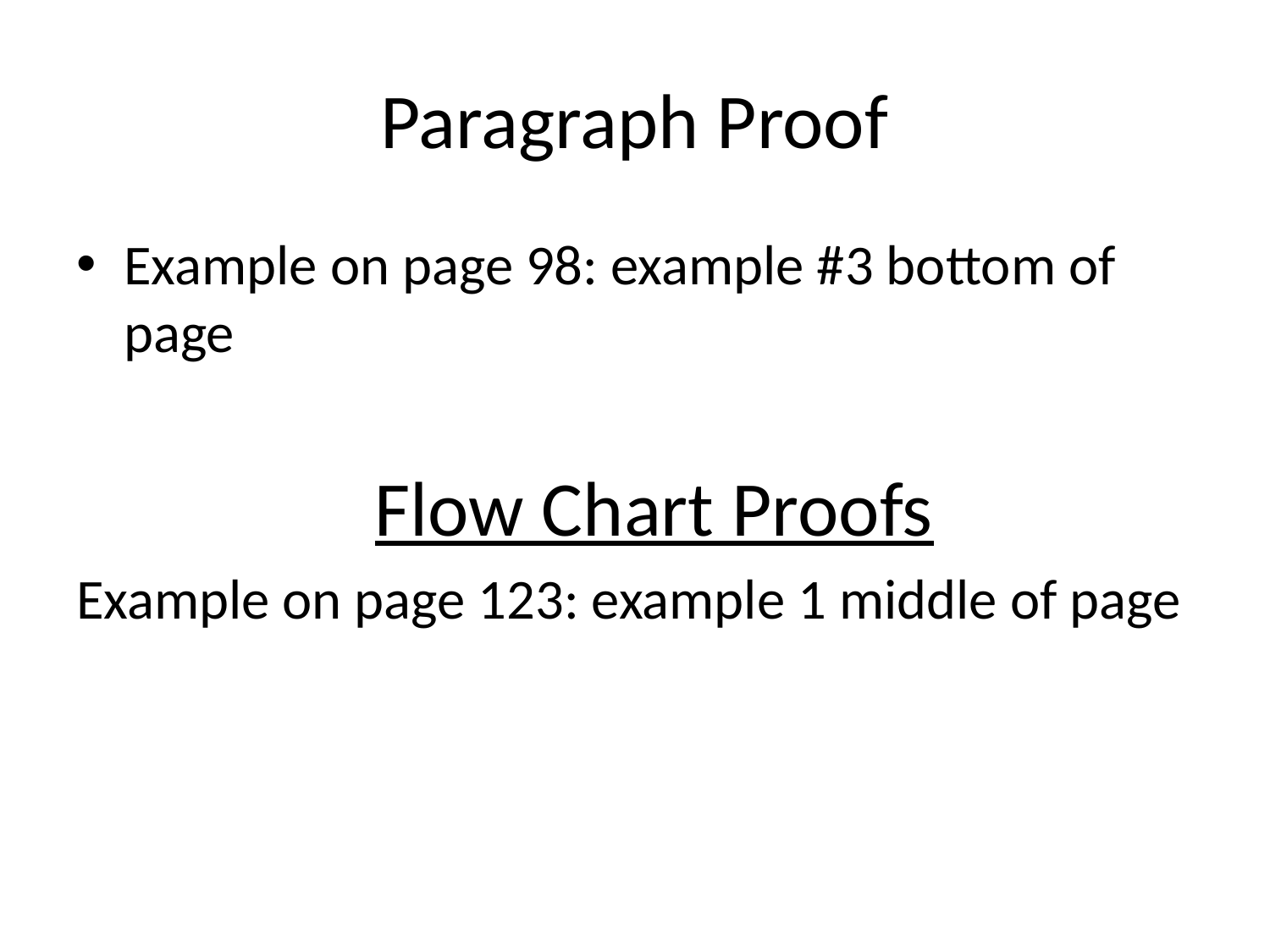

# Paragraph Proof
Example on page 98: example #3 bottom of page

                 Flow Chart Proofs
Example on page 123: example 1 middle of page